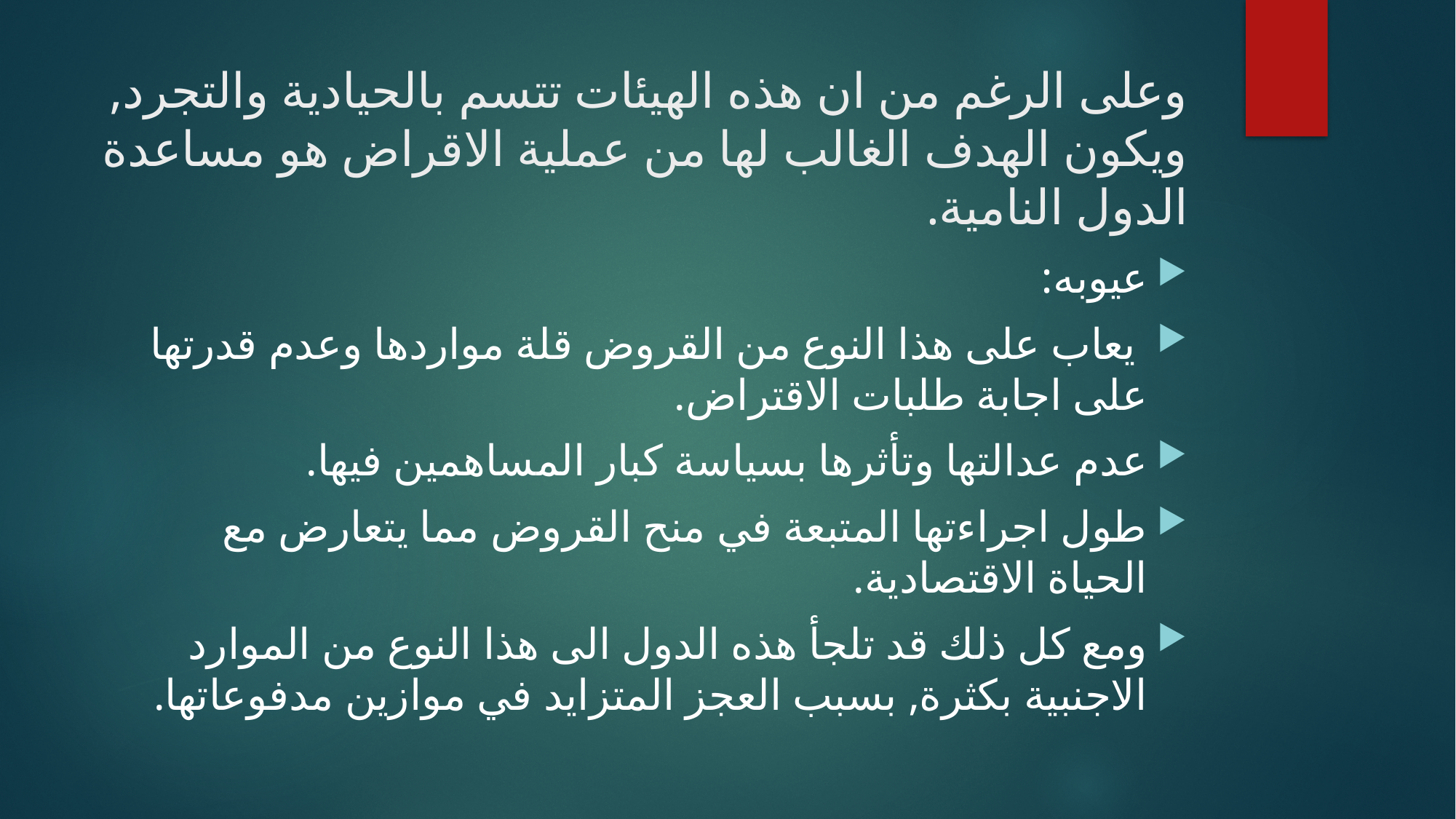

# وعلى الرغم من ان هذه الهيئات تتسم بالحيادية والتجرد, ويكون الهدف الغالب لها من عملية الاقراض هو مساعدة الدول النامية.
عيوبه:
 يعاب على هذا النوع من القروض قلة مواردها وعدم قدرتها على اجابة طلبات الاقتراض.
عدم عدالتها وتأثرها بسياسة كبار المساهمين فيها.
طول اجراءتها المتبعة في منح القروض مما يتعارض مع الحياة الاقتصادية.
ومع كل ذلك قد تلجأ هذه الدول الى هذا النوع من الموارد الاجنبية بكثرة, بسبب العجز المتزايد في موازين مدفوعاتها.